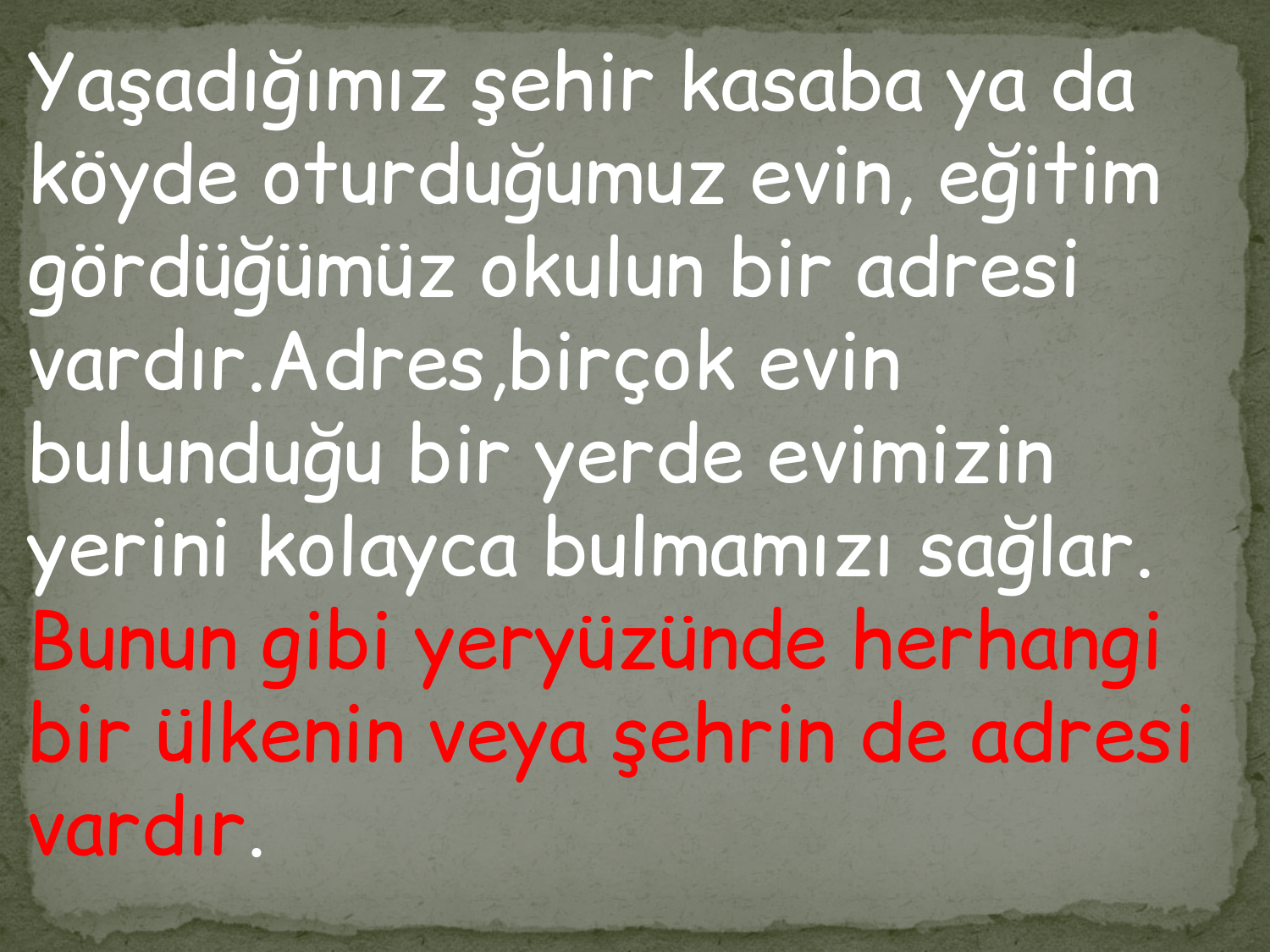

Yaşadığımız şehir kasaba ya da köyde oturduğumuz evin, eğitim gördüğümüz okulun bir adresi vardır.Adres,birçok evin bulunduğu bir yerde evimizin yerini kolayca bulmamızı sağlar. Bunun gibi yeryüzünde herhangi bir ülkenin veya şehrin de adresi vardır.